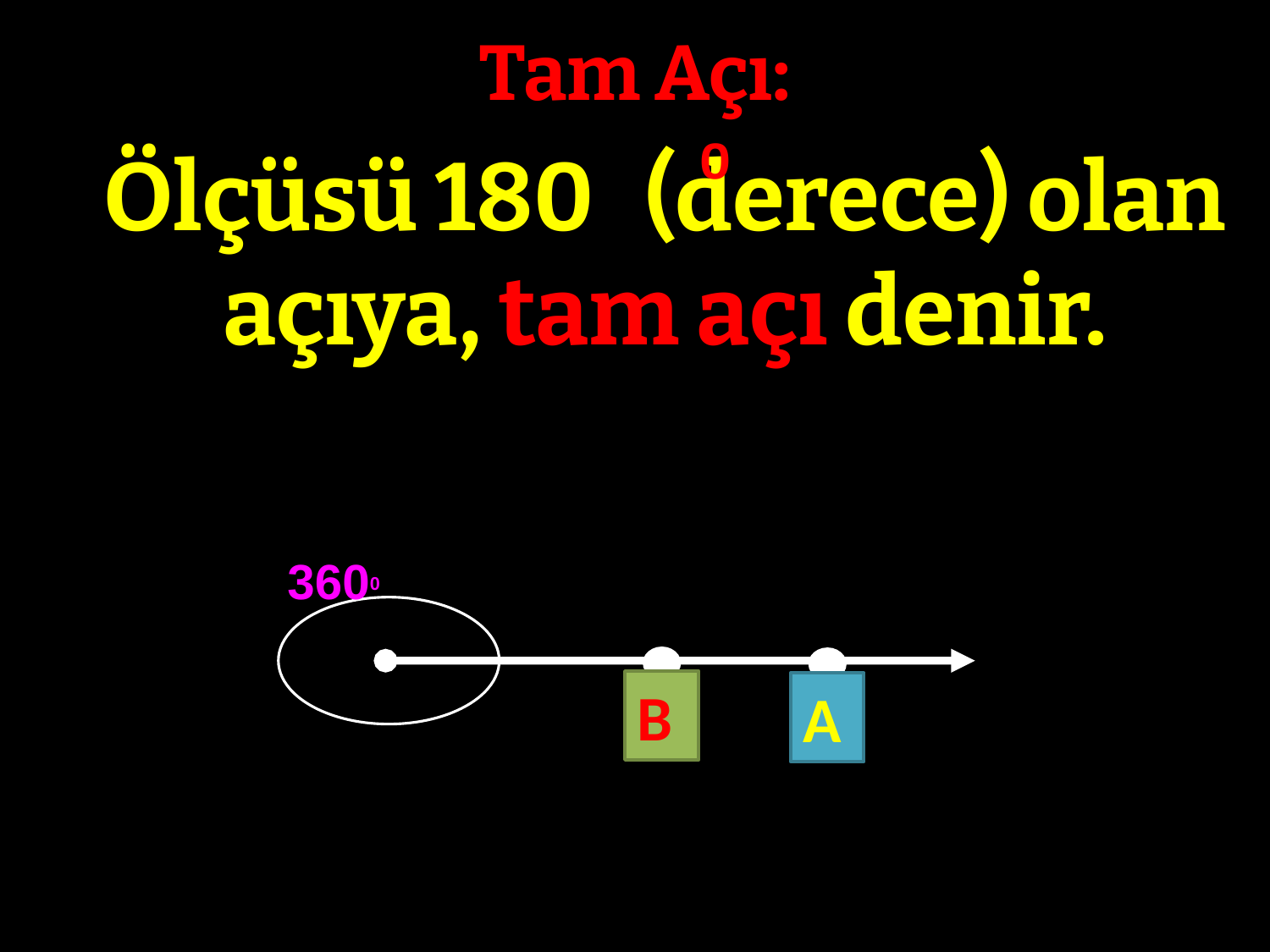

Tam Açı:
0
Ölçüsü 180   (derece) olan açıya, tam açı denir.

#
3600

B
A